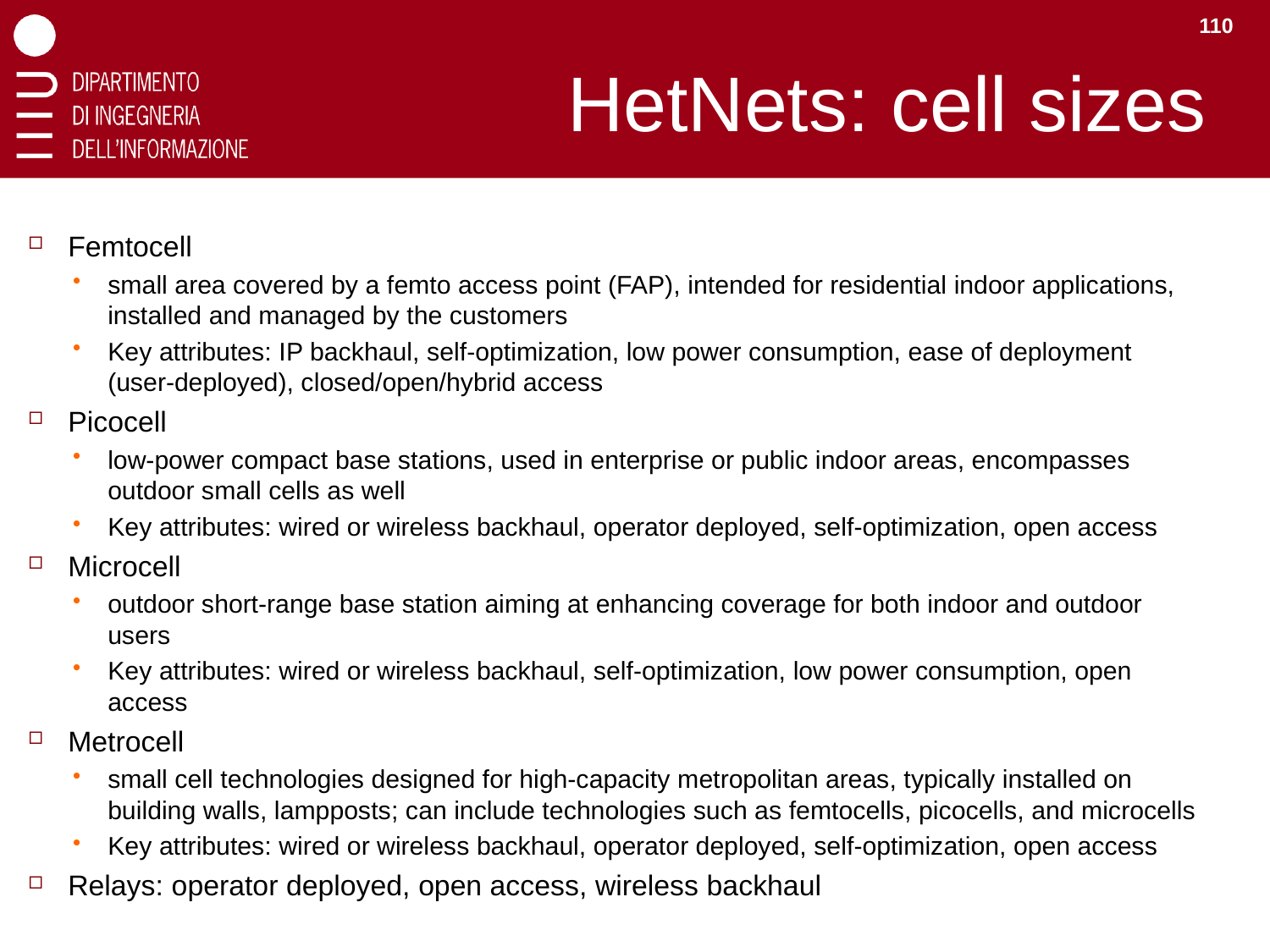

110
# HetNets: cell sizes
Femtocell
small area covered by a femto access point (FAP), intended for residential indoor applications, installed and managed by the customers
Key attributes: IP backhaul, self-optimization, low power consumption, ease of deployment (user-deployed), closed/open/hybrid access
Picocell
low-power compact base stations, used in enterprise or public indoor areas, encompasses outdoor small cells as well
Key attributes: wired or wireless backhaul, operator deployed, self-optimization, open access
Microcell
outdoor short-range base station aiming at enhancing coverage for both indoor and outdoor users
Key attributes: wired or wireless backhaul, self-optimization, low power consumption, open access
Metrocell
small cell technologies designed for high-capacity metropolitan areas, typically installed on building walls, lampposts; can include technologies such as femtocells, picocells, and microcells
Key attributes: wired or wireless backhaul, operator deployed, self-optimization, open access
Relays: operator deployed, open access, wireless backhaul